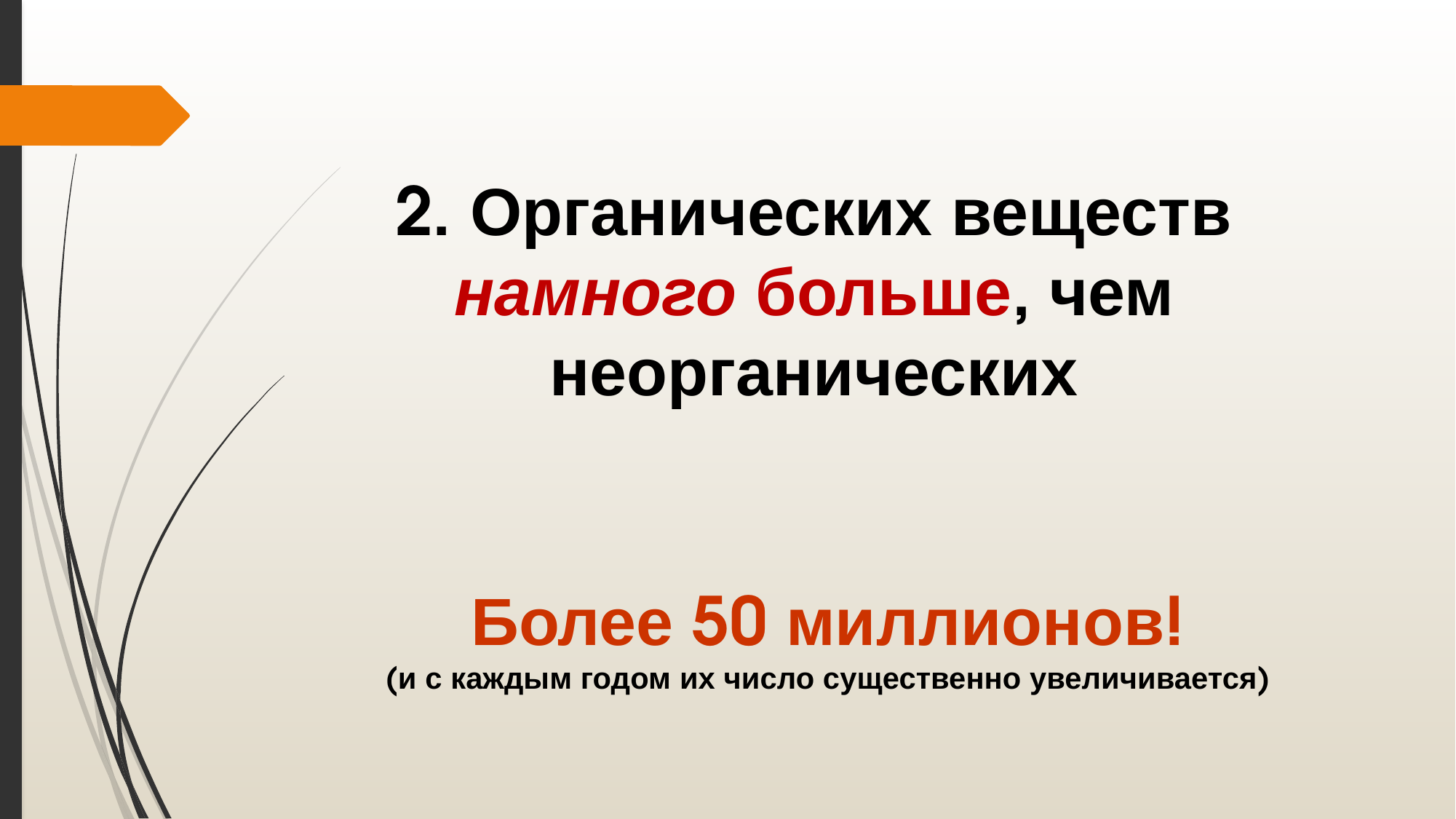

2. Органических веществ намного больше, чем неорганических
Более 50 миллионов!
(и с каждым годом их число существенно увеличивается)